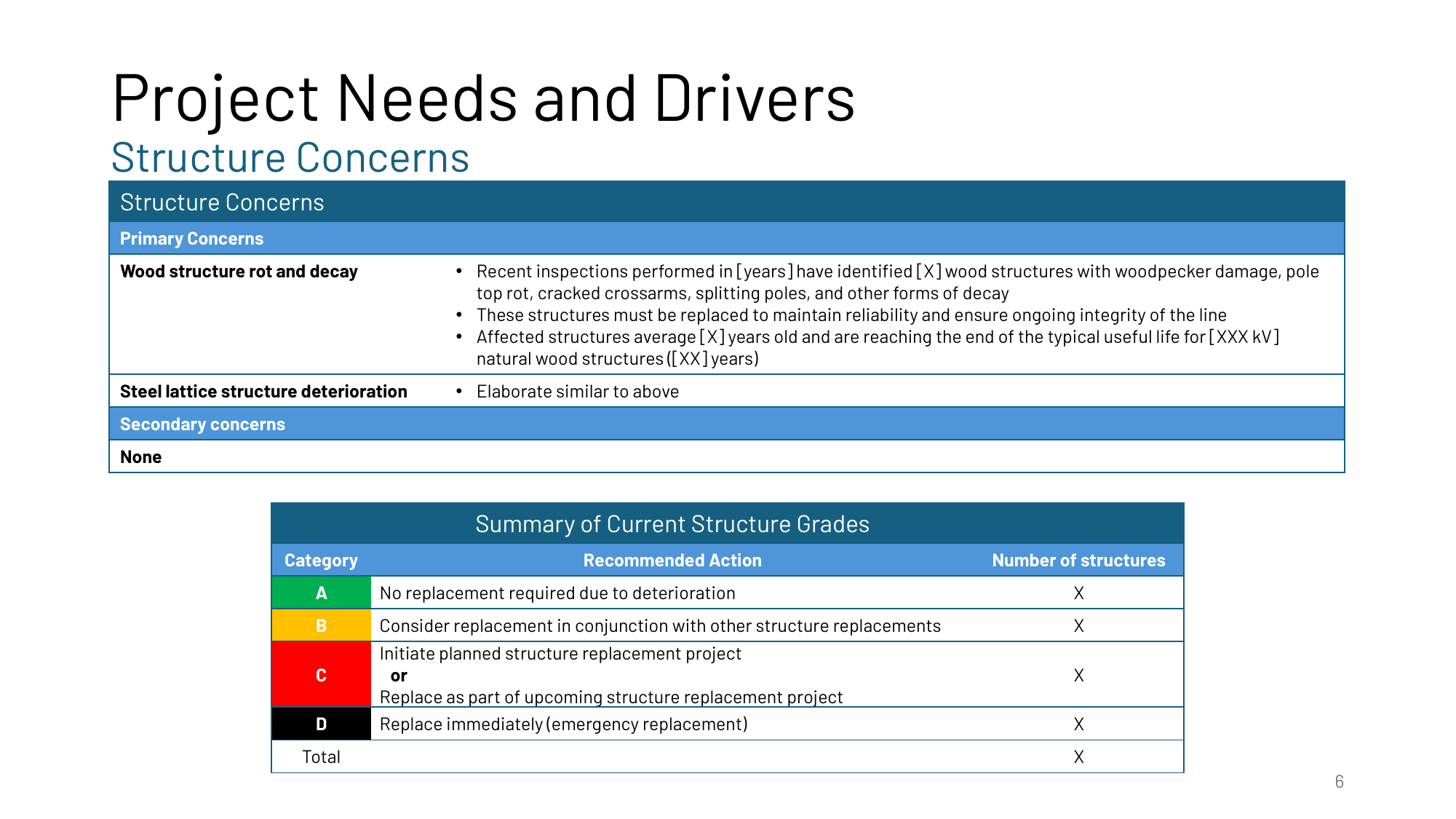

# Project Needs and Drivers Structure Concerns
| Structure Concerns |  |
| --- | --- |
| Primary Concerns |  |
| Wood structure rot and decay | Recent inspections performed in [years] have identified [X] wood structures with woodpecker damage, pole top rot, cracked crossarms, splitting poles, and other forms of decay These structures must be replaced to maintain reliability and ensure ongoing integrity of the line Affected structures average [X] years old and are reaching the end of the typical useful life for [XXX kV] natural wood structures ([XX] years) |
| Steel lattice structure deterioration | Elaborate similar to above |
| Secondary concerns |  |
| None |  |
|  | Summary of Current Structure Grades |  |
| --- | --- | --- |
| Category | Recommended Action | Number of structures |
| A | No replacement required due to deterioration | X |
| B | Consider replacement in conjunction with other structure replacements | X |
| C | Initiate planned structure replacement project or Replace as part of upcoming structure replacement project | X |
| D | Replace immediately (emergency replacement) | X |
| Total |  | X |
6